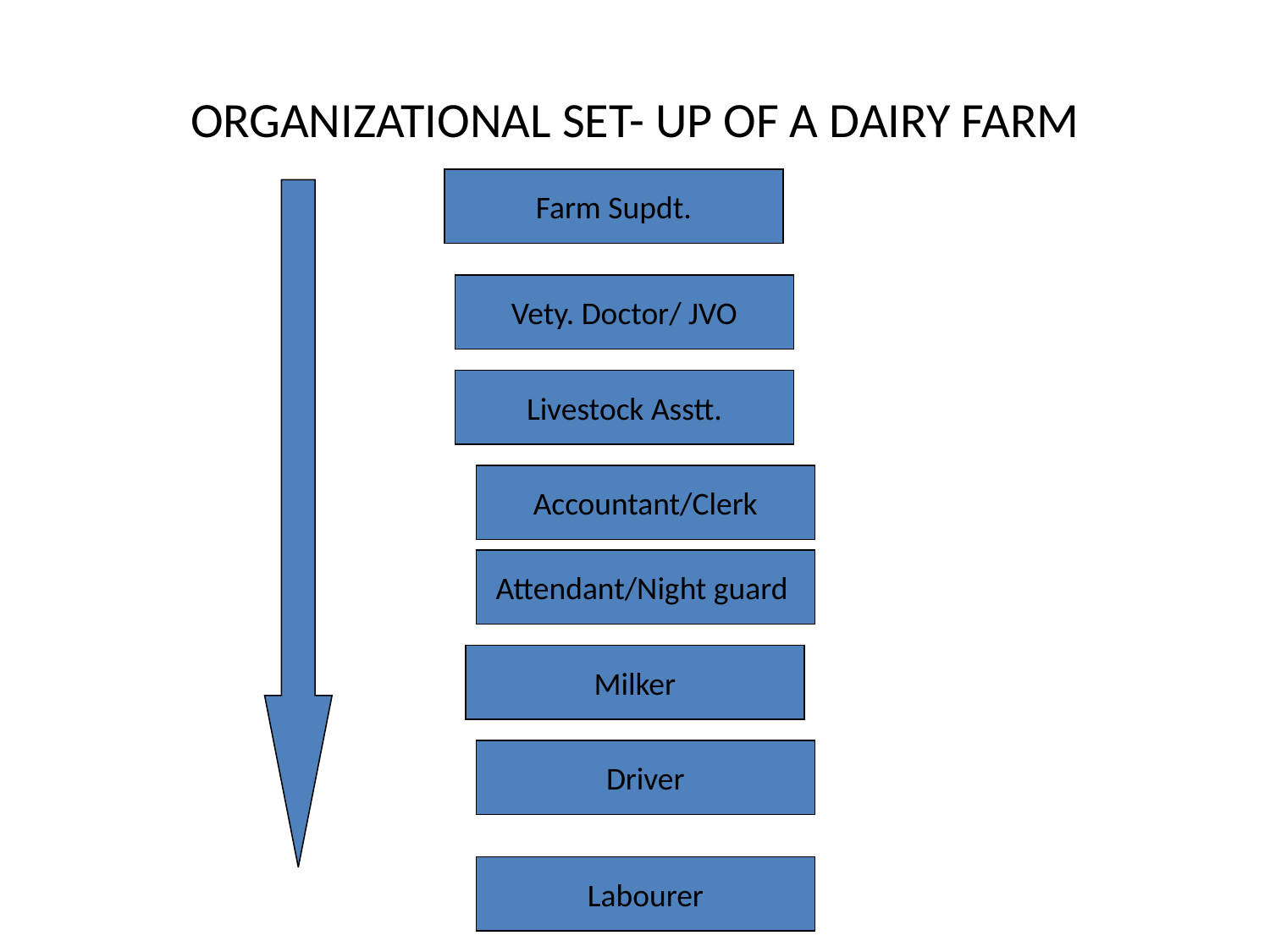

# ORGANIZATIONAL SET- UP OF A DAIRY FARM

Farm Supdt.

Vety. Doctor/ JVO
Livestock Asstt.
Accountant/Clerk
Attendant/Night guard
Milker

Driver
Labourer